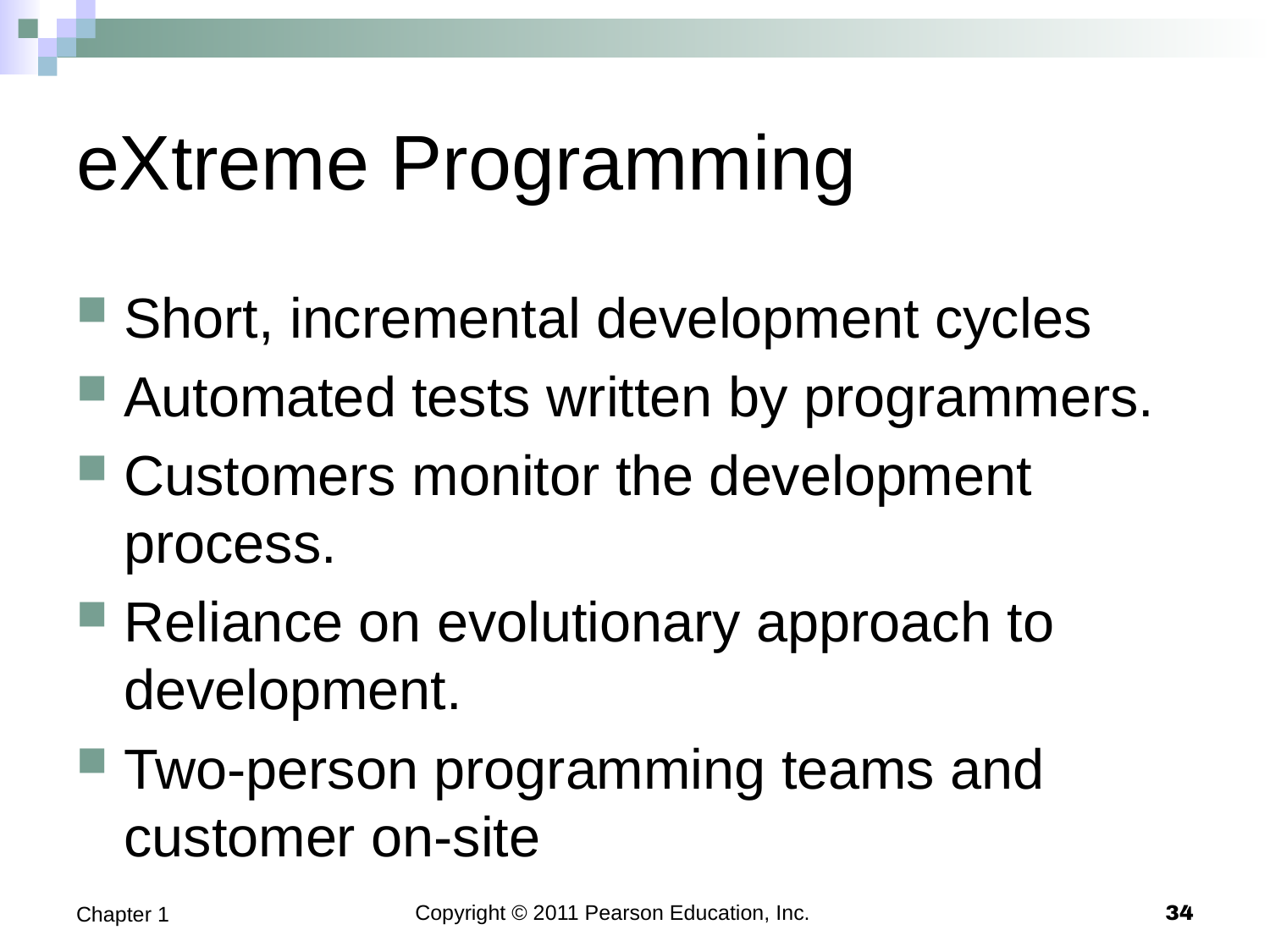

# eXtreme Programming
Short, incremental development cycles
Automated tests written by programmers.
Customers monitor the development process.
Reliance on evolutionary approach to development.
Two-person programming teams and customer on-site

Chapter 1
Copyright © 2011 Pearson Education, Inc.
34